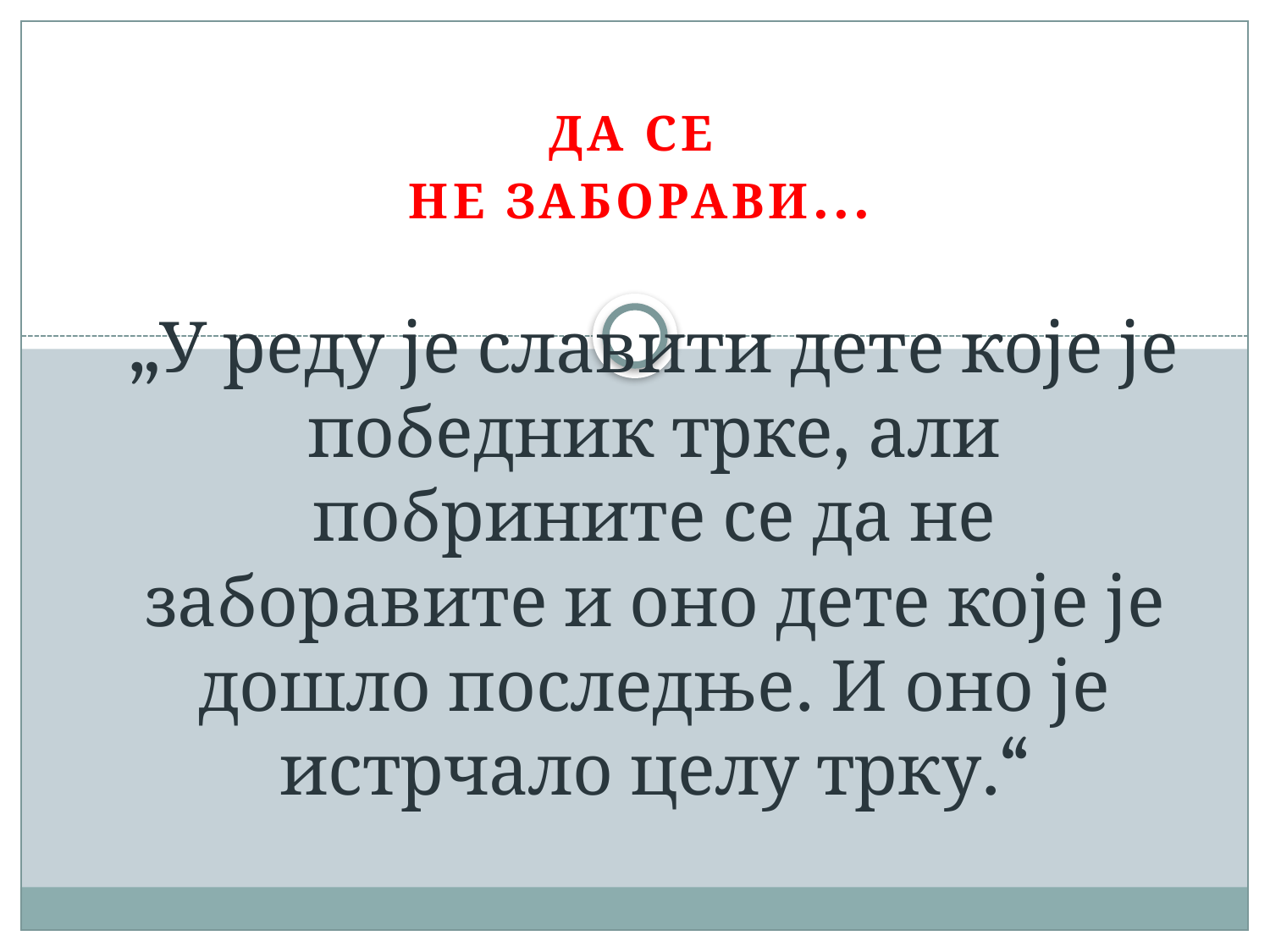

да се
не заборави...
# „У реду је славити дете које је победник трке, али побрините се да не заборавите и оно дете које је дошло последње. И оно је истрчало целу трку.“